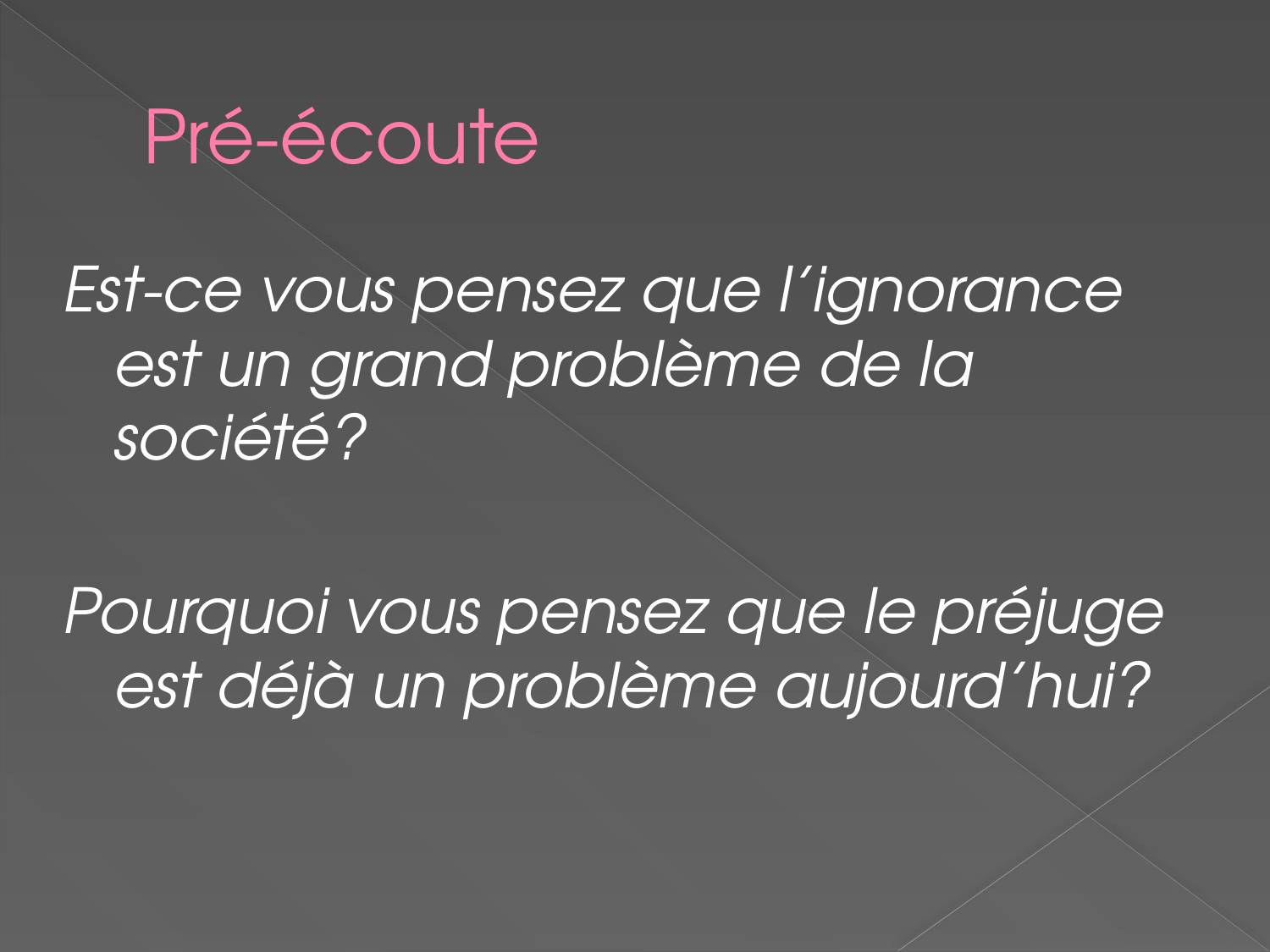

# Pré-écoute
Est-ce vous pensez que l’ignorance est un grand problème de la société?

Pourquoi vous pensez que le préjuge est déjà un problème aujourd’hui?